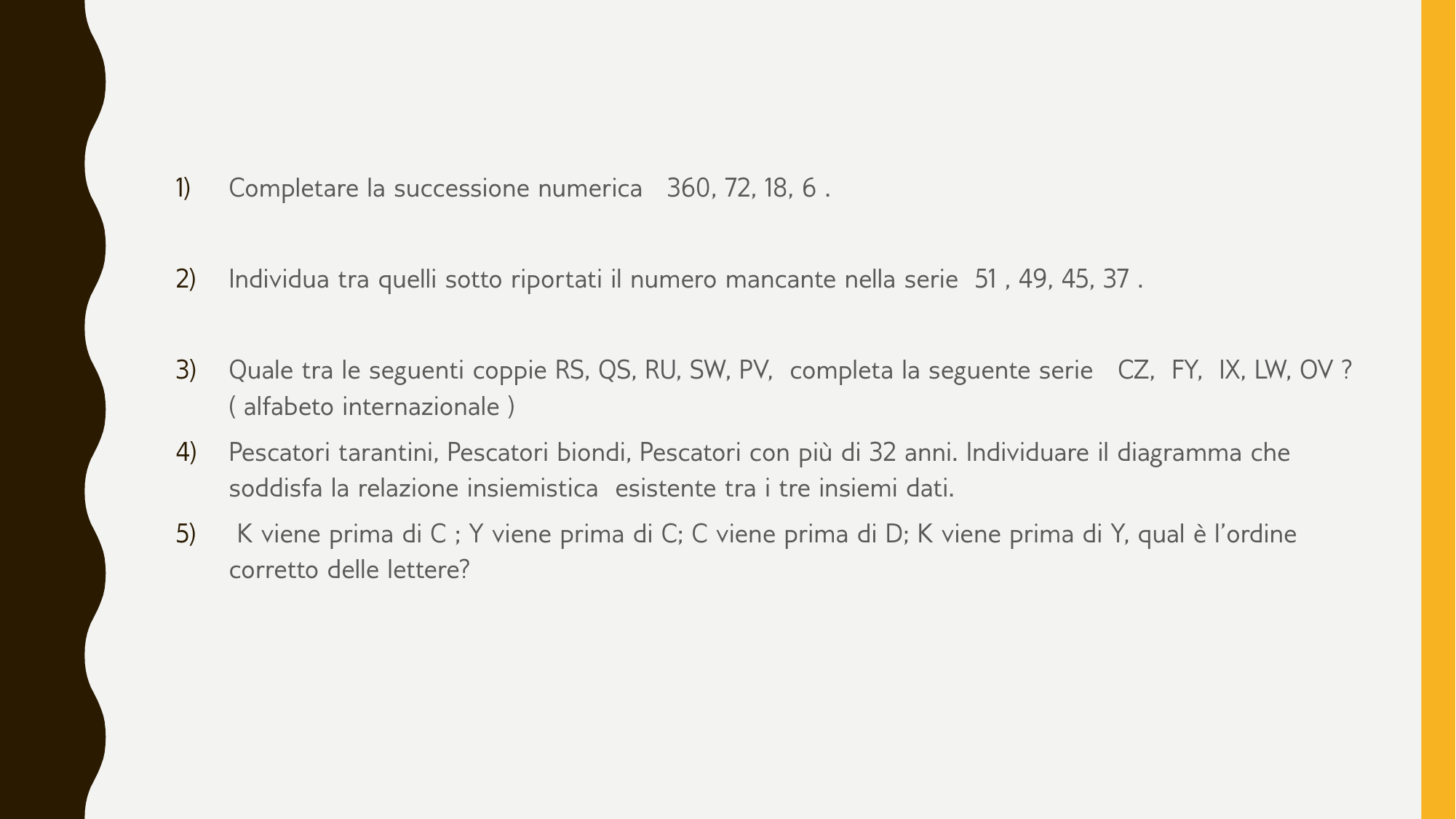

Completare la successione numerica   360, 72, 18, 6 .

Individua tra quelli sotto riportati il numero mancante nella serie  51 , 49, 45, 37 .

Quale tra le seguenti coppie RS, QS, RU, SW, PV,  completa la seguente serie   CZ,  FY,  IX, LW, OV ?  ( alfabeto internazionale )
Pescatori tarantini, Pescatori biondi, Pescatori con più di 32 anni. Individuare il diagramma che soddisfa la relazione insiemistica  esistente tra i tre insiemi dati.
 K viene prima di C ; Y viene prima di C; C viene prima di D; K viene prima di Y, qual è l’ordine corretto delle lettere?